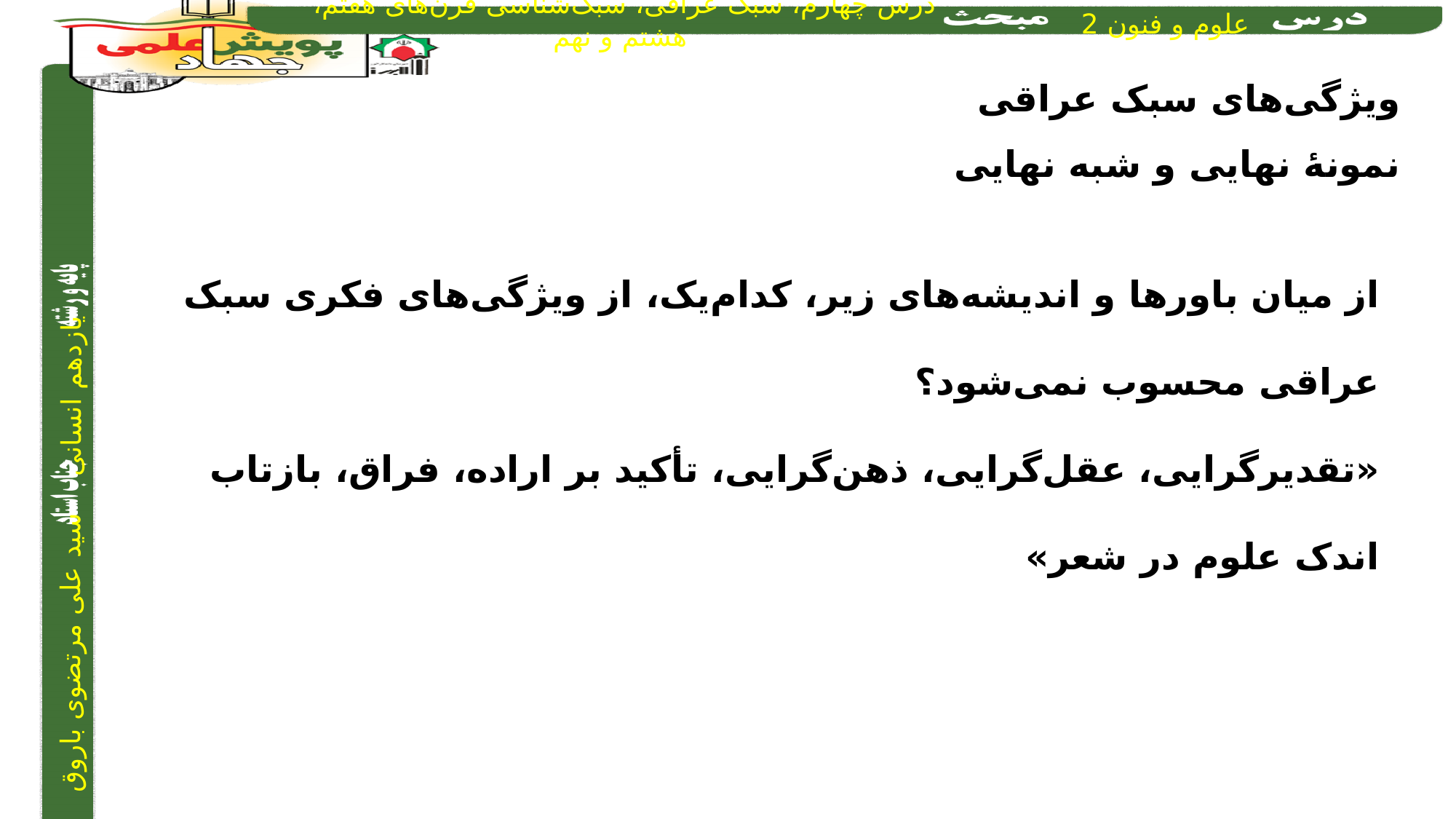

ویژگی‌های سبک عراقی
نمونۀ نهایی و شبه نهایی
از میان باورها و اندیشه‌های زیر، کدام‌یک، از ویژگی‌های فکری سبک عراقی محسوب نمی‌شود؟
«تقدیرگرایی، عقل‌گرایی، ذهن‌گرایی، تأکید بر اراده، فراق، بازتاب اندک علوم در شعر»